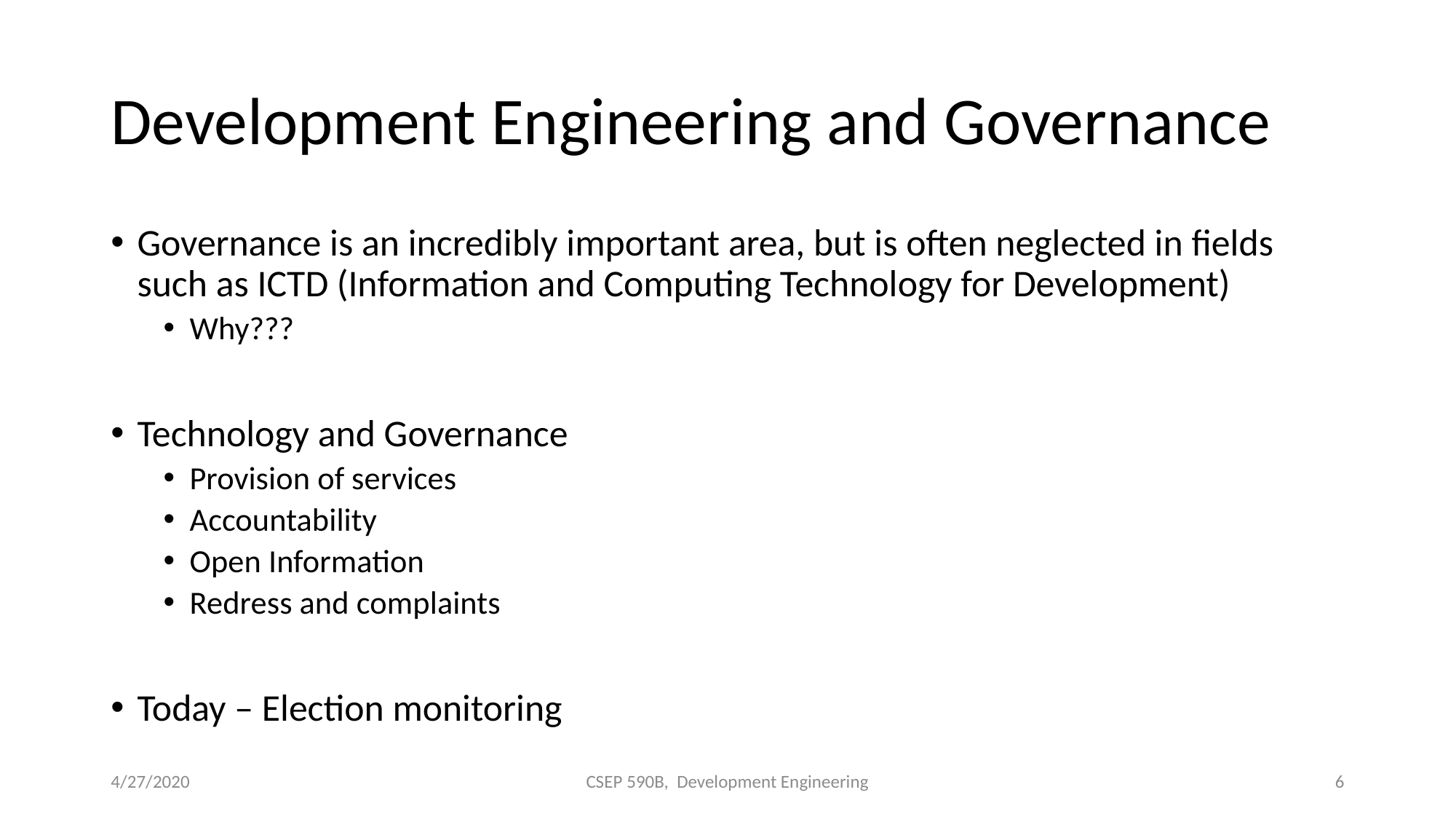

# Development Engineering and Governance
Governance is an incredibly important area, but is often neglected in fields such as ICTD (Information and Computing Technology for Development)
Why???

Technology and Governance
Provision of services
Accountability
Open Information
Redress and complaints

Today – Election monitoring
4/27/2020
CSEP 590B,  Development Engineering
6